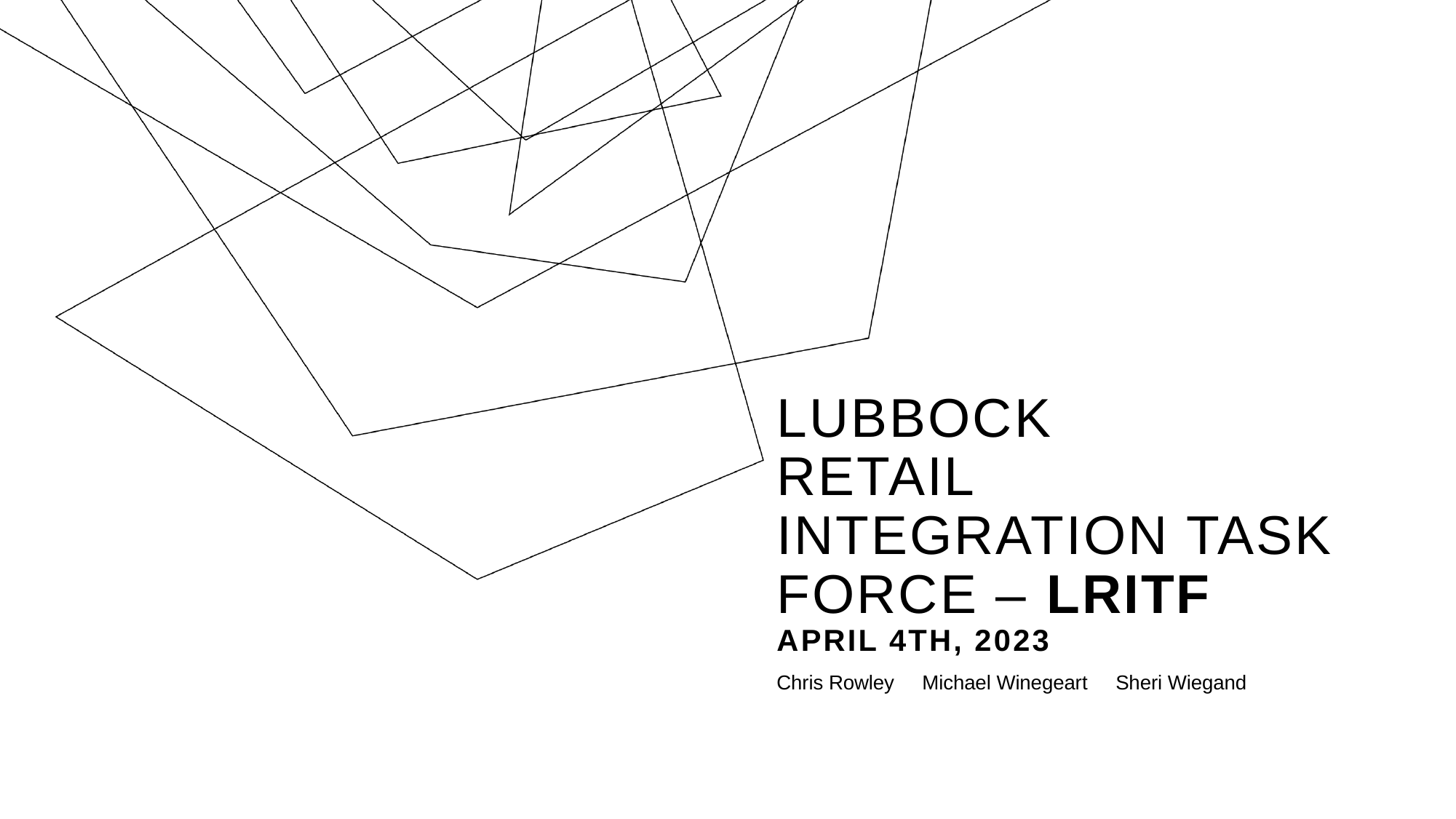

# Lubbock Retail Integration Task Force – LRITF April 4th, 2023
Chris Rowley     Michael Winegeart     Sheri Wiegand